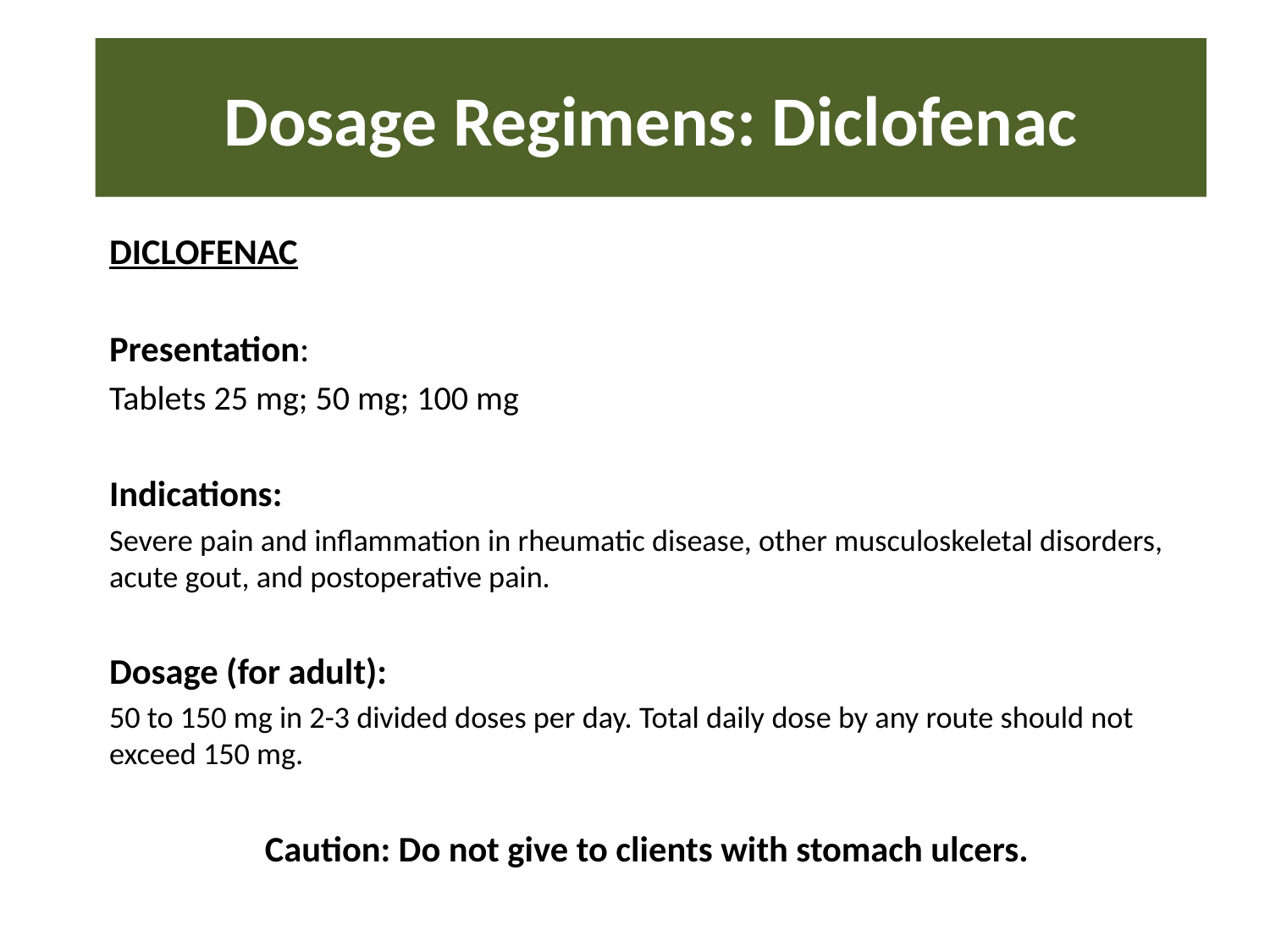

# Dosage Regimens: Diclofenac
DICLOFENAC

Presentation:
Tablets 25 mg; 50 mg; 100 mg

Indications:
Severe pain and inflammation in rheumatic disease, other musculoskeletal disorders, acute gout, and postoperative pain.

Dosage (for adult):
50 to 150 mg in 2-3 divided doses per day. Total daily dose by any route should not exceed 150 mg.

Caution: Do not give to clients with stomach ulcers.